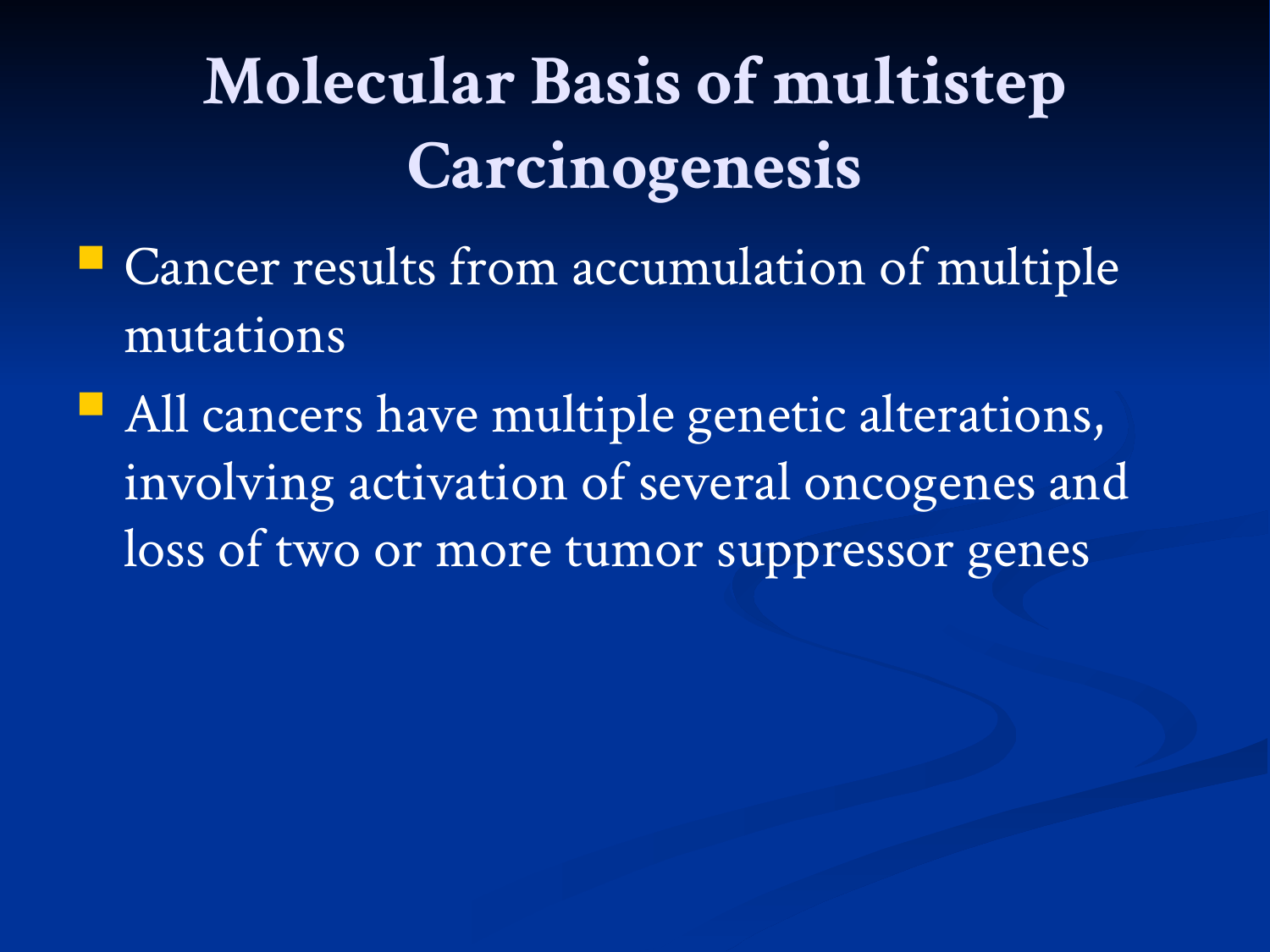

# Molecular Basis of multistep Carcinogenesis
Cancer results from accumulation of multiple mutations
All cancers have multiple genetic alterations, involving activation of several oncogenes and loss of two or more tumor suppressor genes